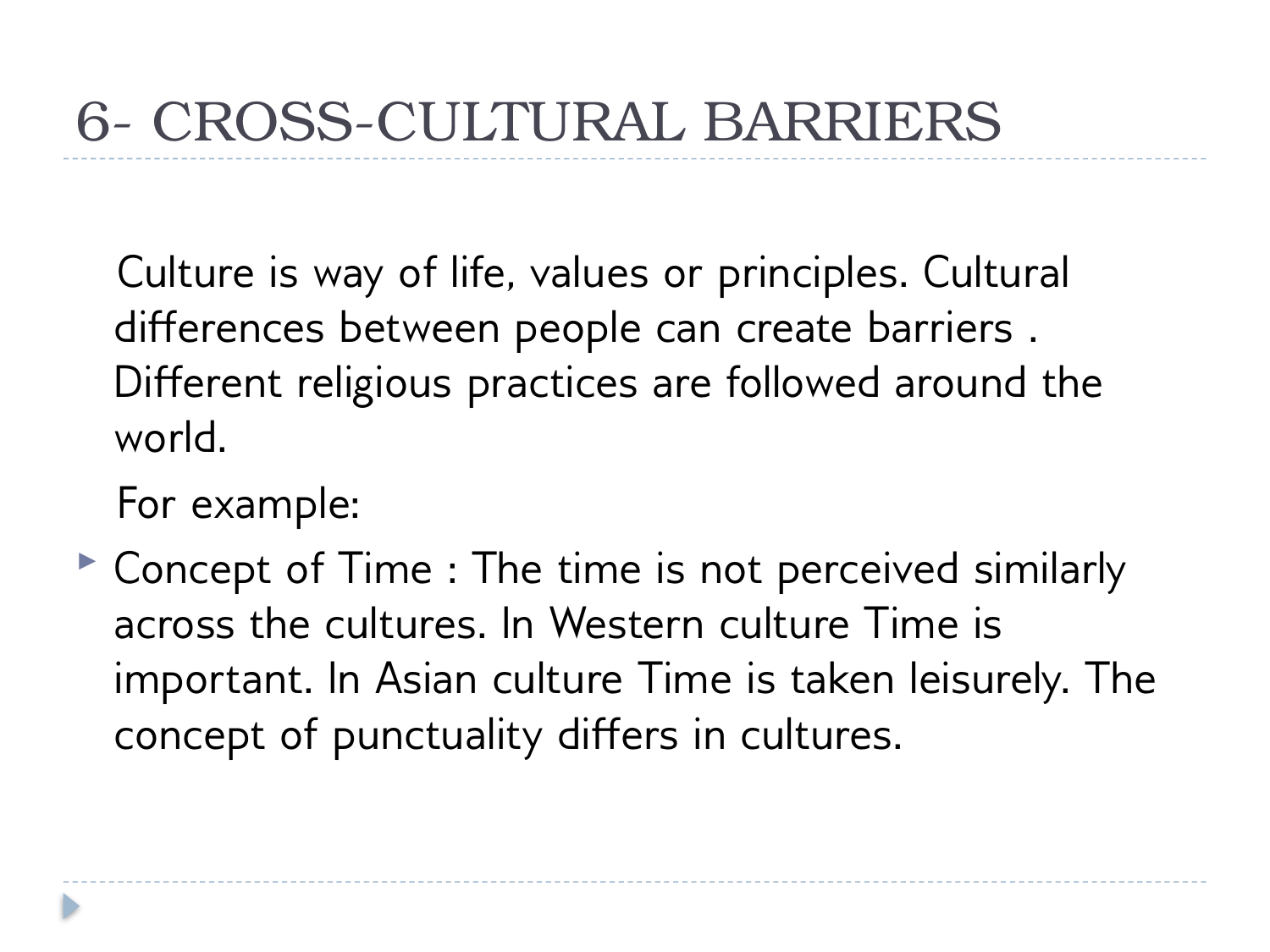

# 6- CROSS-CULTURAL BARRIERS

   Culture is way of life, values or principles. Cultural differences between people can create barriers . Different religious practices are followed around the world.
   For example:
Concept of Time : The time is not perceived similarly across the cultures. In Western culture Time is important. In Asian culture Time is taken leisurely. The concept of punctuality differs in cultures.